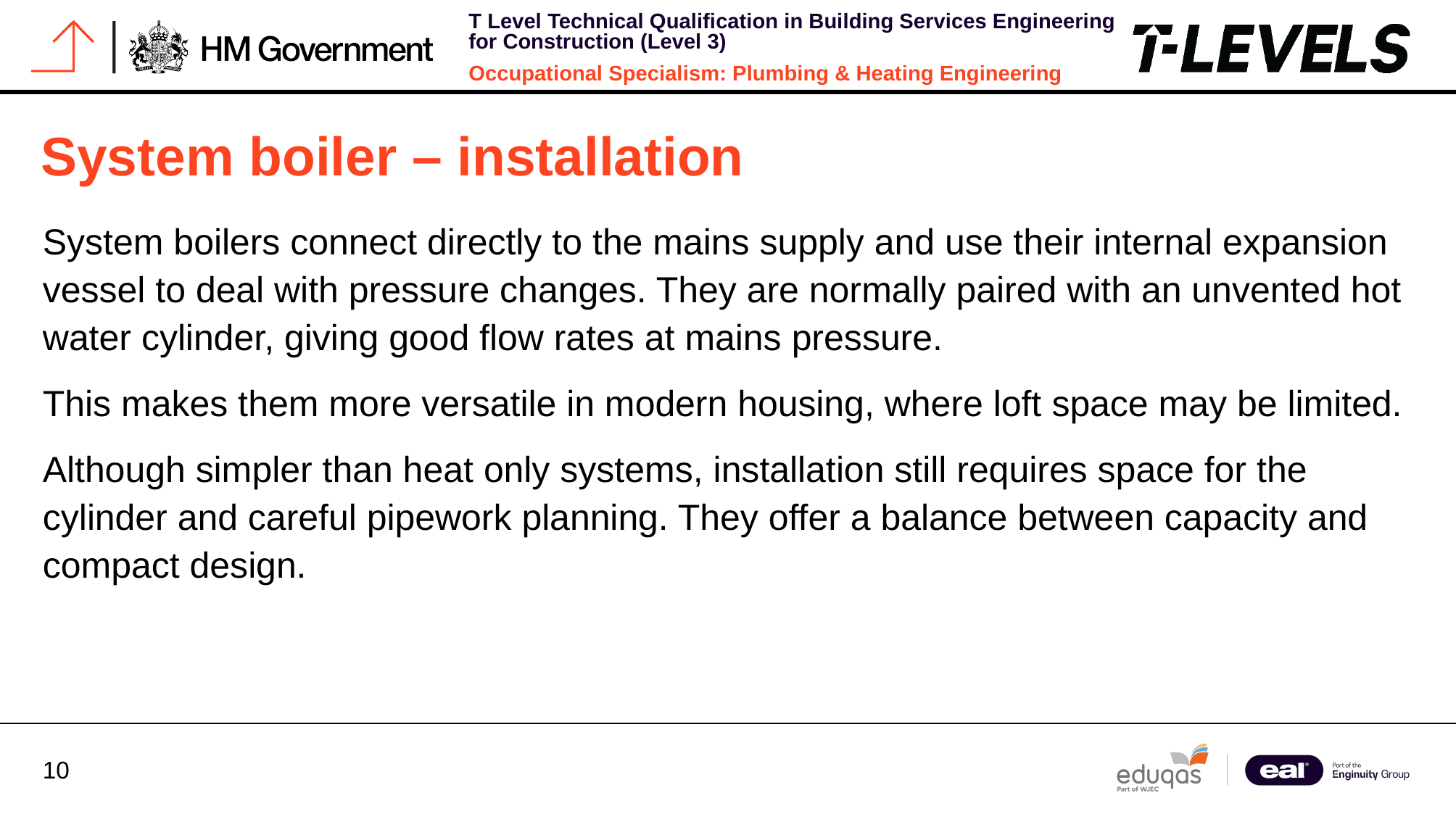

# System boiler – installation
System boilers connect directly to the mains supply and use their internal expansion vessel to deal with pressure changes. They are normally paired with an unvented hot water cylinder, giving good flow rates at mains pressure.
This makes them more versatile in modern housing, where loft space may be limited.
Although simpler than heat only systems, installation still requires space for the cylinder and careful pipework planning. They offer a balance between capacity and compact design.